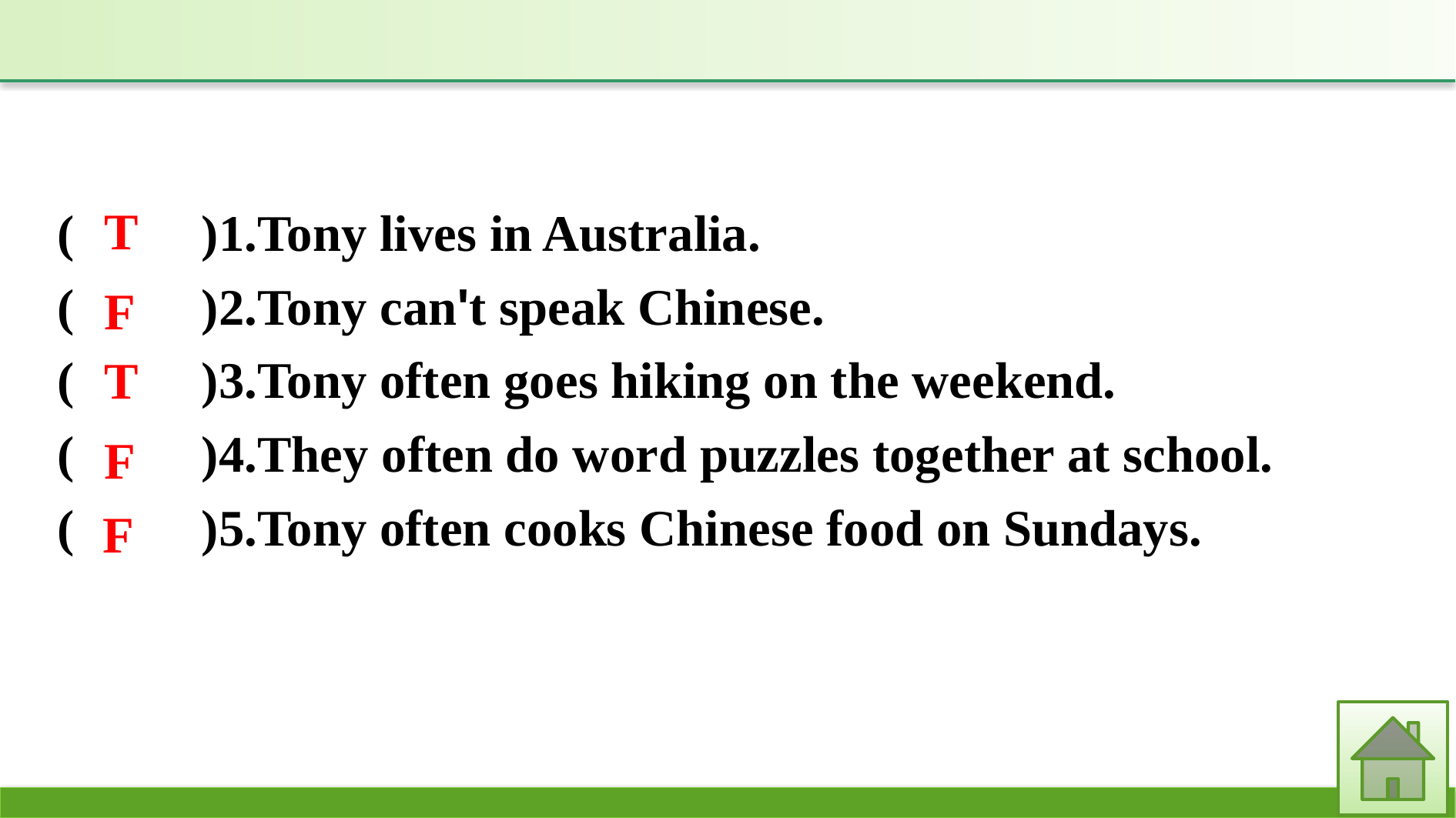

T
(　　)1.Tony lives in Australia.
(　　)2.Tony can't speak Chinese.
(　　)3.Tony often goes hiking on the weekend.
(　　)4.They often do word puzzles together at school.
(　　)5.Tony often cooks Chinese food on Sundays.
F
T
F
F